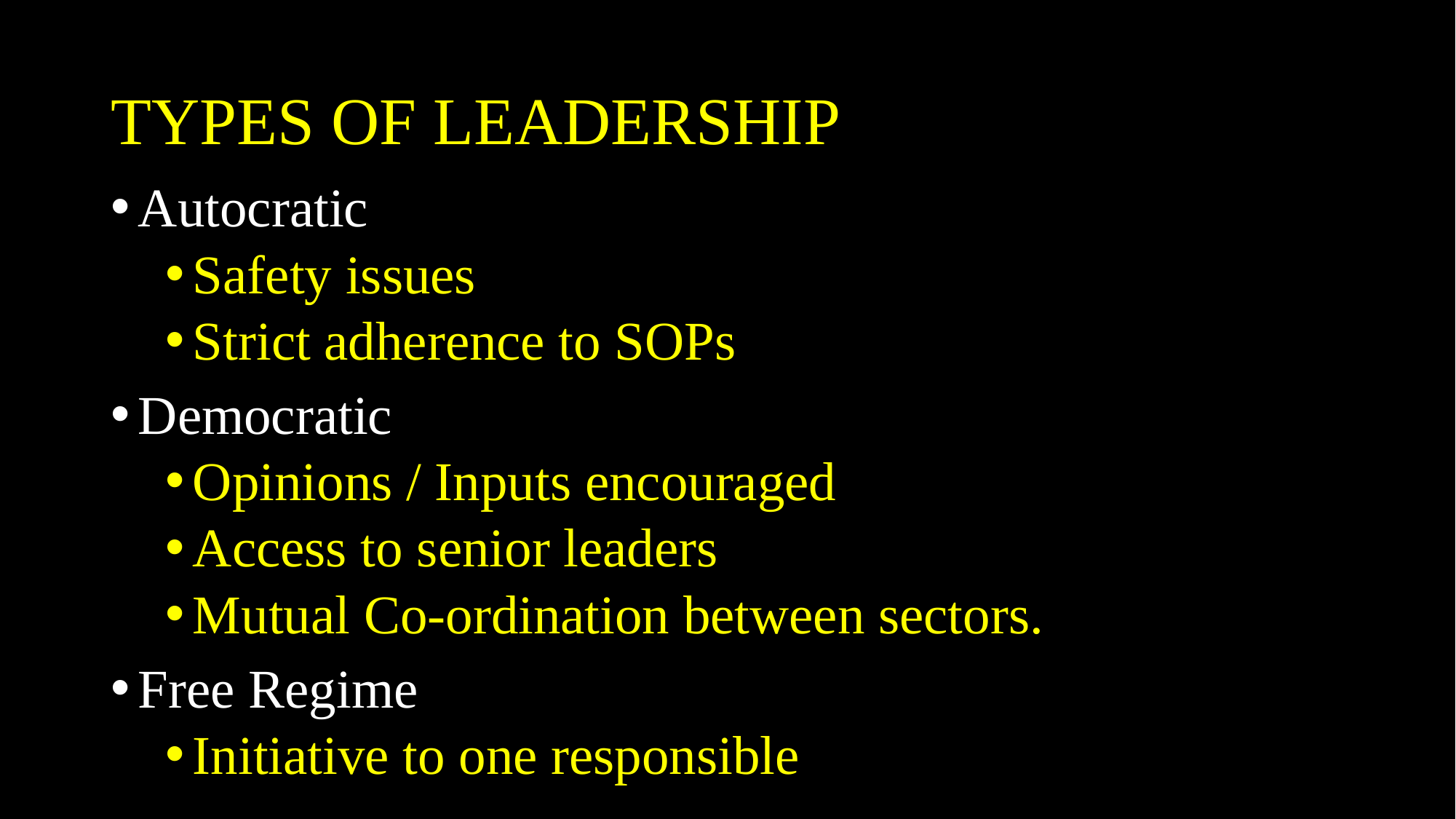

# TYPES OF LEADERSHIP
Autocratic
Safety issues
Strict adherence to SOPs
Democratic
Opinions / Inputs encouraged
Access to senior leaders
Mutual Co-ordination between sectors.
Free Regime
Initiative to one responsible